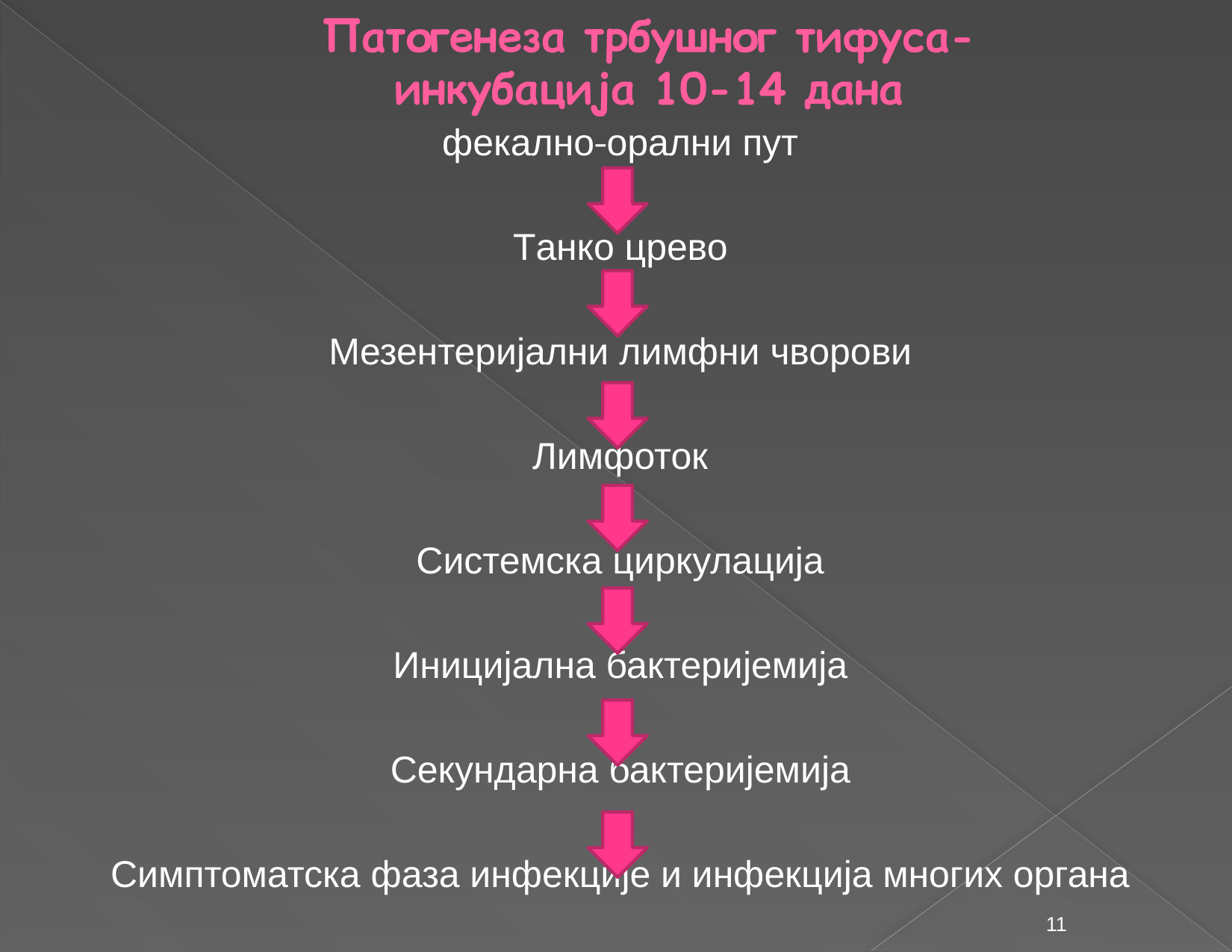

# Патогенеза трбушног тифуса- инкубација 10-14 дана
фекално-орални пут

Танко црево

Мезентеријални лимфни чворови

Лимфоток

Системска циркулација

Иницијална бактеријемија

Секундарна бактеријемија

Симптоматска фаза инфекције и инфекција многих органа

11